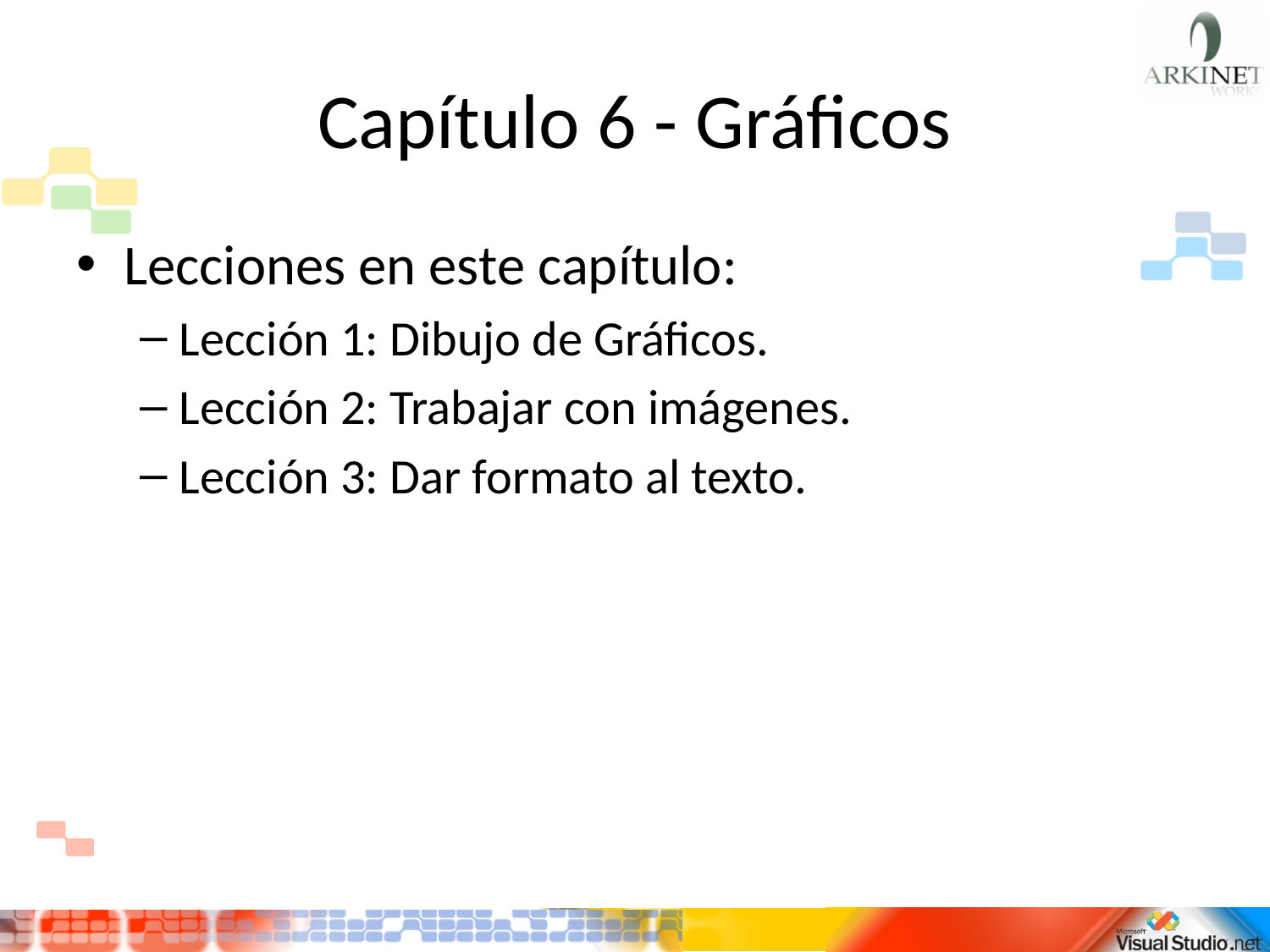

# Capítulo 6 - Gráficos
Lecciones en este capítulo:
Lección 1: Dibujo de Gráficos.
Lección 2: Trabajar con imágenes.
Lección 3: Dar formato al texto.